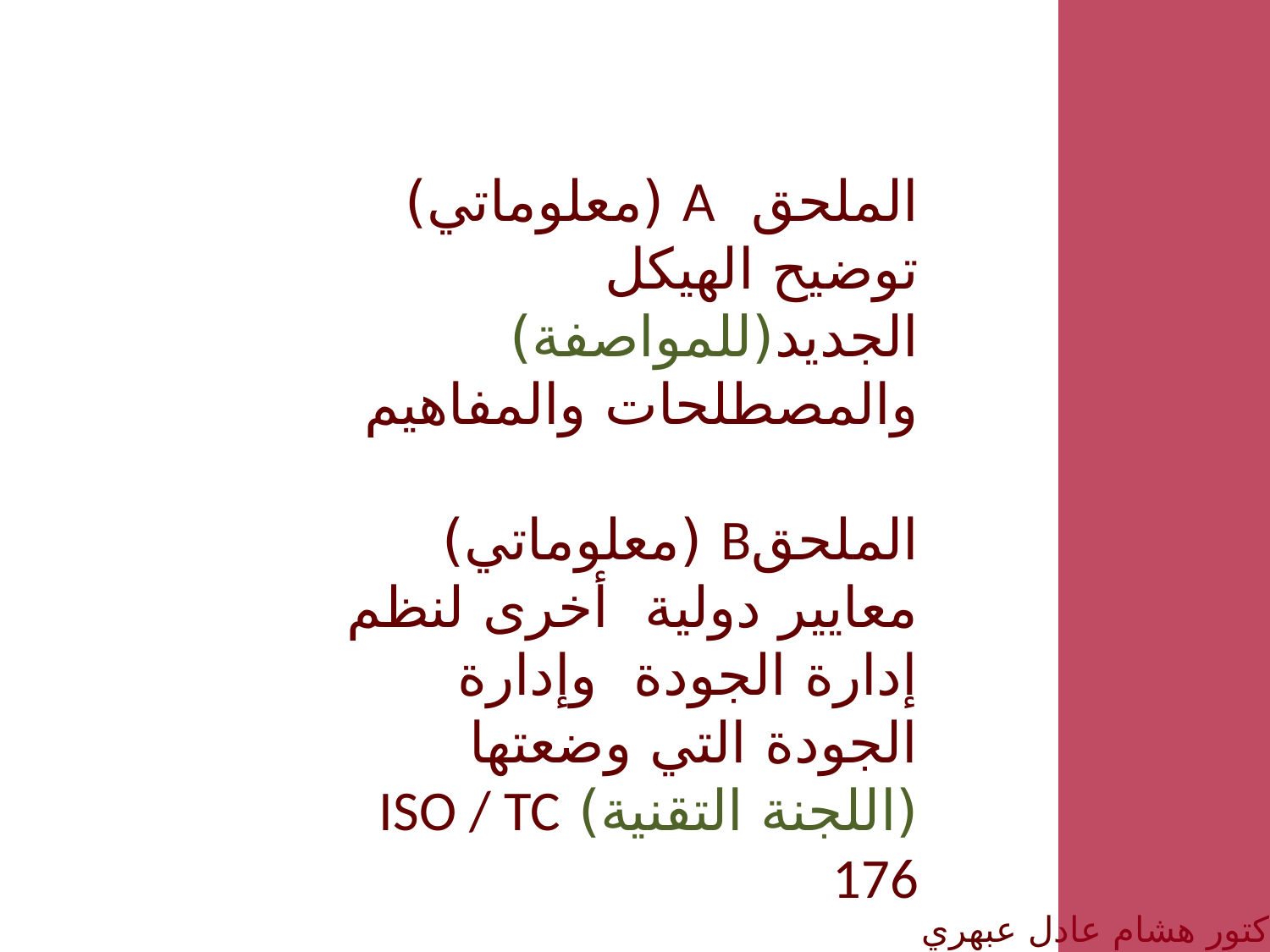

الملحق  A (معلوماتي) توضيح الهيكل الجديد(للمواصفة) والمصطلحات والمفاهيم

الملحقB (معلوماتي) معايير دولية  أخرى لنظم إدارة الجودة  وإدارة الجودة التي وضعتها
(اللجنة التقنية) ISO / TC 176

قائمة المراجع
الدكتور هشام عادل عبهري